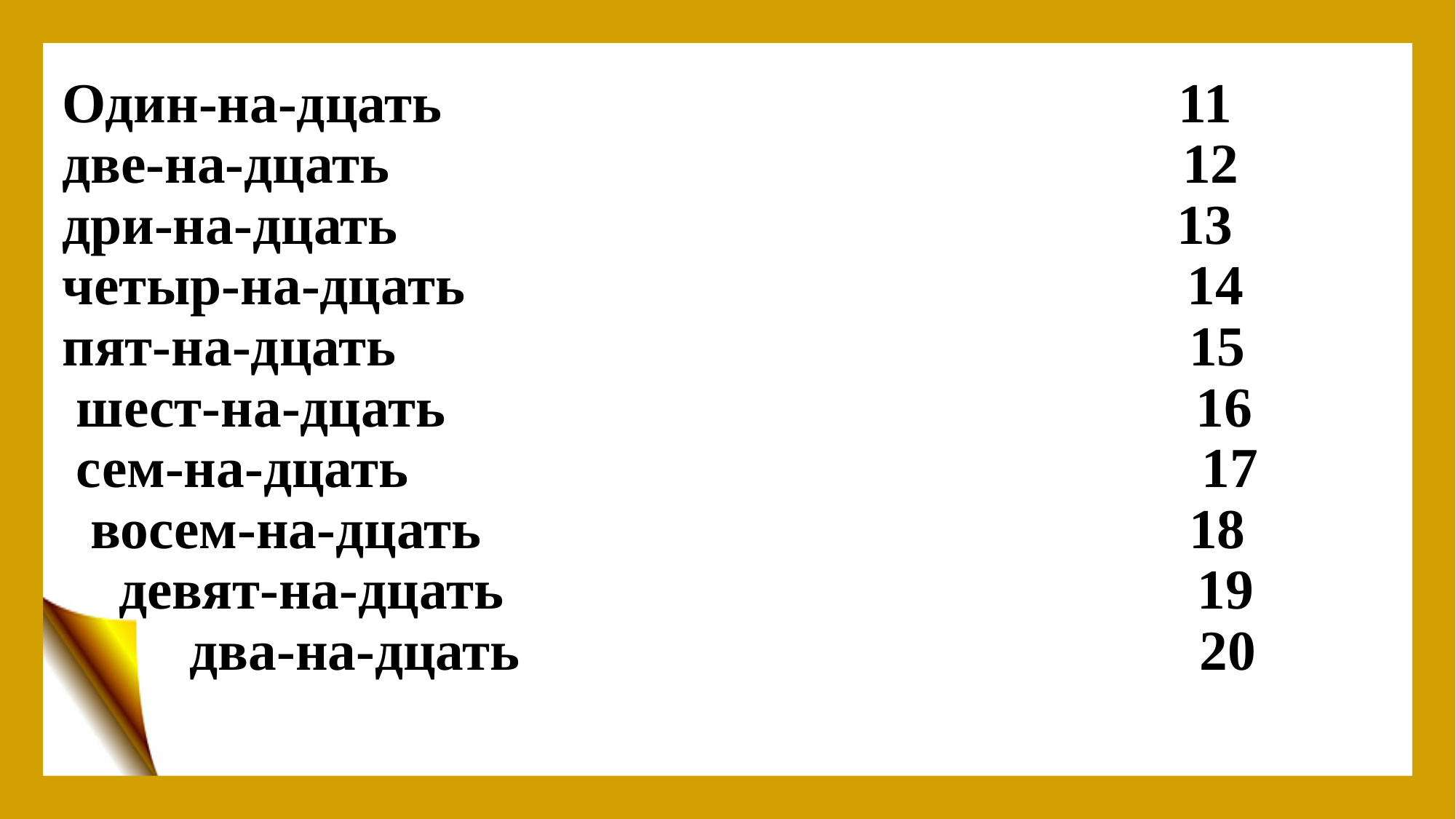

# Один-на-дцать                                                    11 две-на-дцать                                                        12 дри-на-дцать                                                       13 четыр-на-дцать                                                   14 пят-на-дцать                                                        15 шест-на-дцать                                                     16 сем-на-дцать                                                        17 восем-на-дцать                                                  18 девят-на-дцать                                                 19 два-на-дцать                                                20